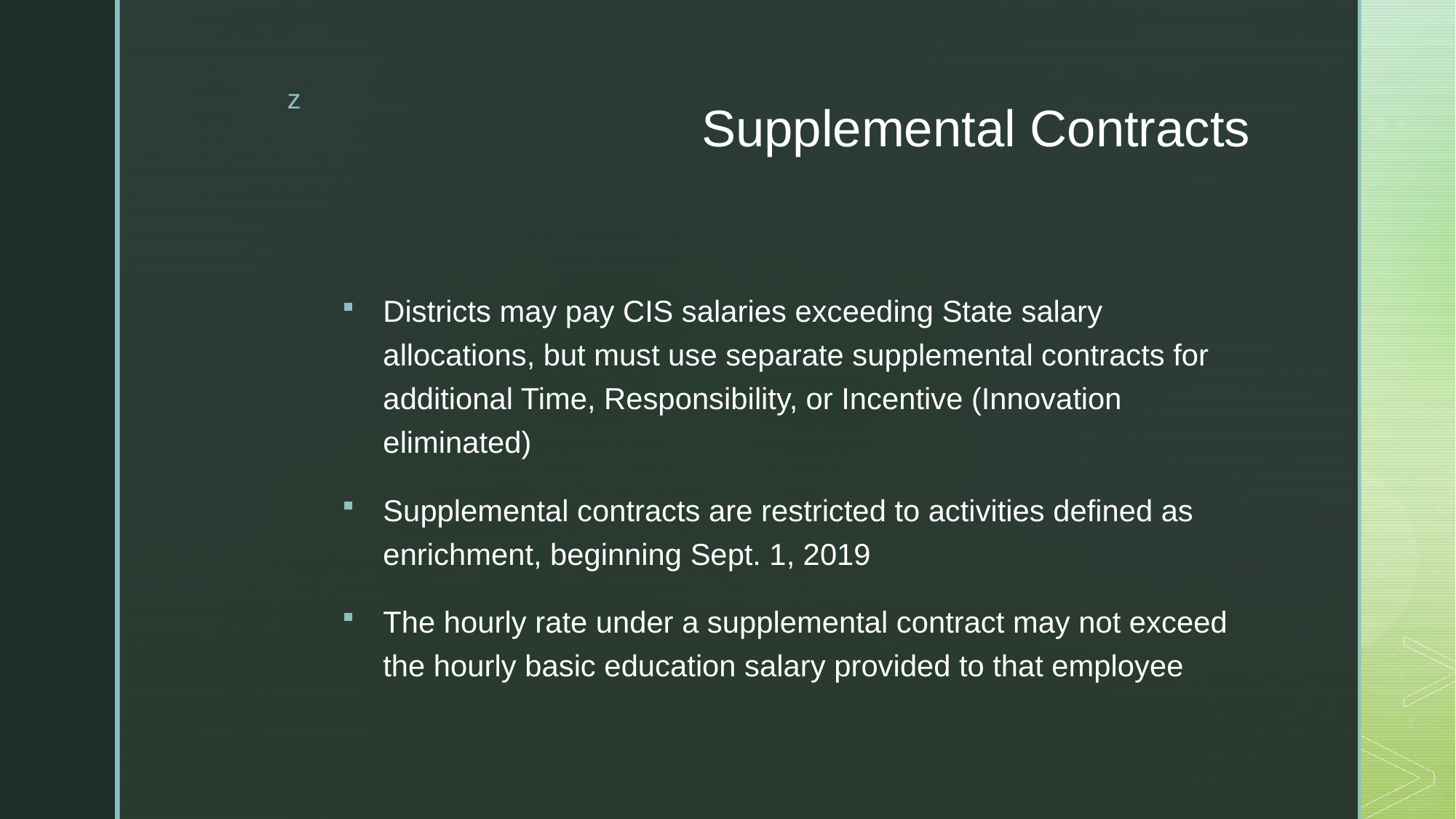

# Supplemental Contracts
Districts may pay CIS salaries exceeding State salary allocations, but must use separate supplemental contracts for additional Time, Responsibility, or Incentive (Innovation eliminated)
Supplemental contracts are restricted to activities defined as enrichment, beginning Sept. 1, 2019
The hourly rate under a supplemental contract may not exceed the hourly basic education salary provided to that employee